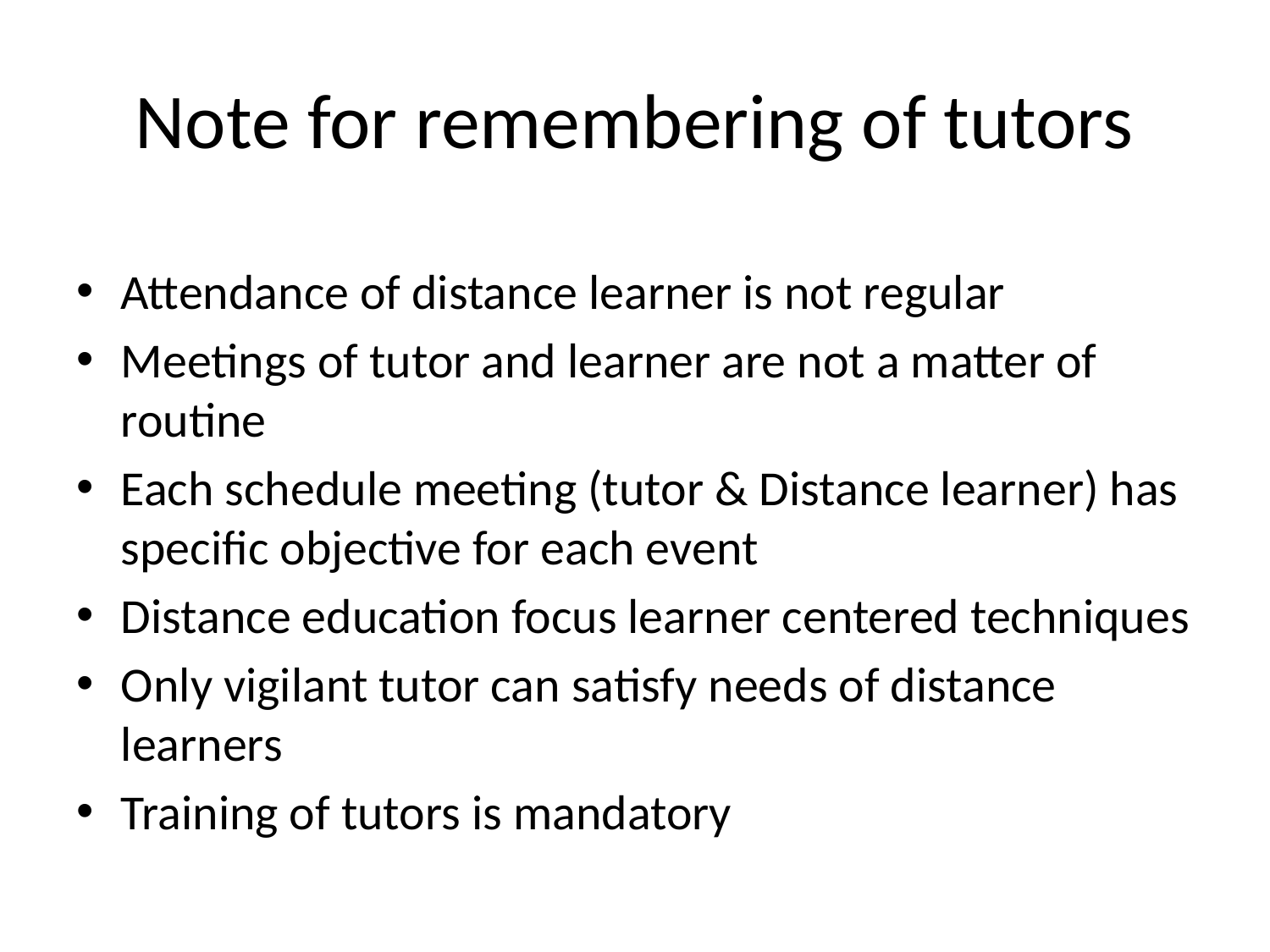

# Note for remembering of tutors
Attendance of distance learner is not regular
Meetings of tutor and learner are not a matter of routine
Each schedule meeting (tutor & Distance learner) has specific objective for each event
Distance education focus learner centered techniques
Only vigilant tutor can satisfy needs of distance learners
Training of tutors is mandatory